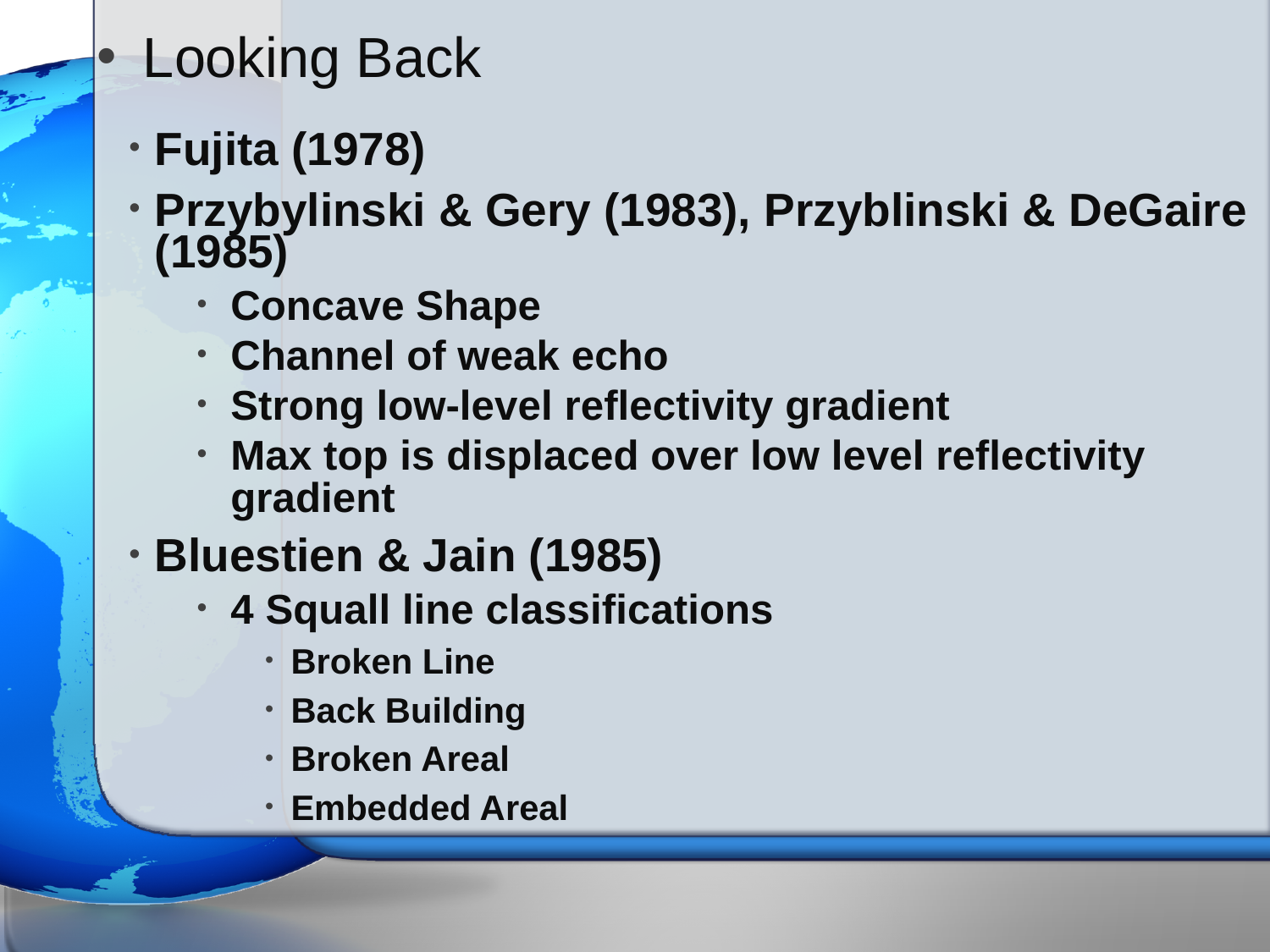

# Looking Back
Fujita (1978)
Przybylinski & Gery (1983), Przyblinski & DeGaire (1985)
Concave Shape
Channel of weak echo
Strong low-level reflectivity gradient
Max top is displaced over low level reflectivity gradient
Bluestien & Jain (1985)
4 Squall line classifications
Broken Line
Back Building
Broken Areal
Embedded Areal